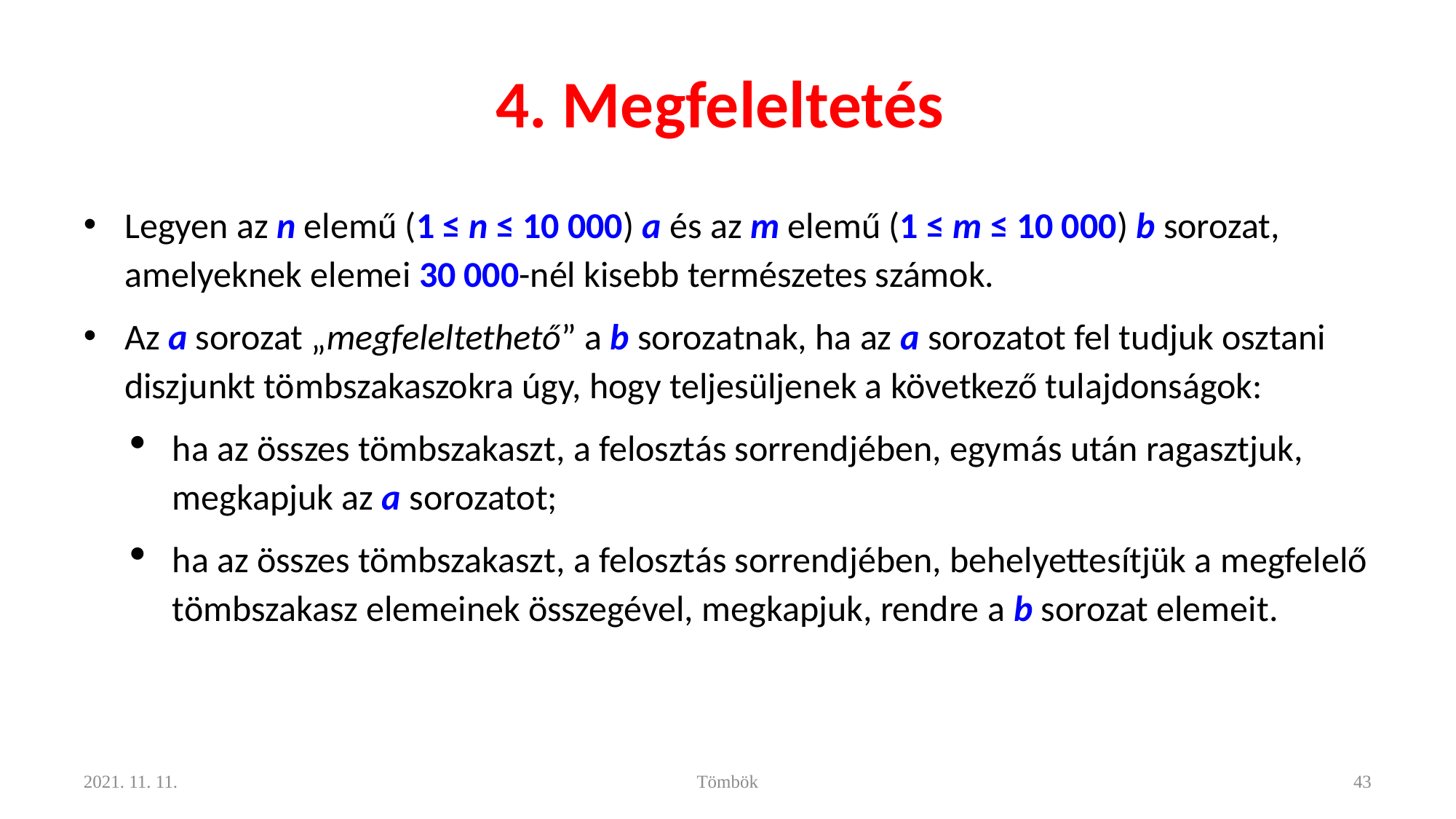

# 4. Megfeleltetés
Legyen az n elemű (1 ≤ n ≤ 10 000) a és az m elemű (1 ≤ m ≤ 10 000) b sorozat, amelyek­nek elemei 30 000-nél kisebb természetes számok.
Az a sorozat „megfeleltethető” a b sorozatnak, ha az a sorozatot fel tudjuk osztani diszjunkt tömbszakaszokra úgy, hogy teljesüljenek a következő tulajdonságok:
ha az összes tömbszakaszt, a felosztás sorrendjében, egymás után ragasztjuk, megkap­juk az a sorozatot;
ha az összes tömbszakaszt, a felosztás sorrendjében, behelyettesítjük a megfelelő tömb­szakasz elemeinek összegével, megkapjuk, rendre a b sorozat elemeit.
2021. 11. 11.
Tömbök
43